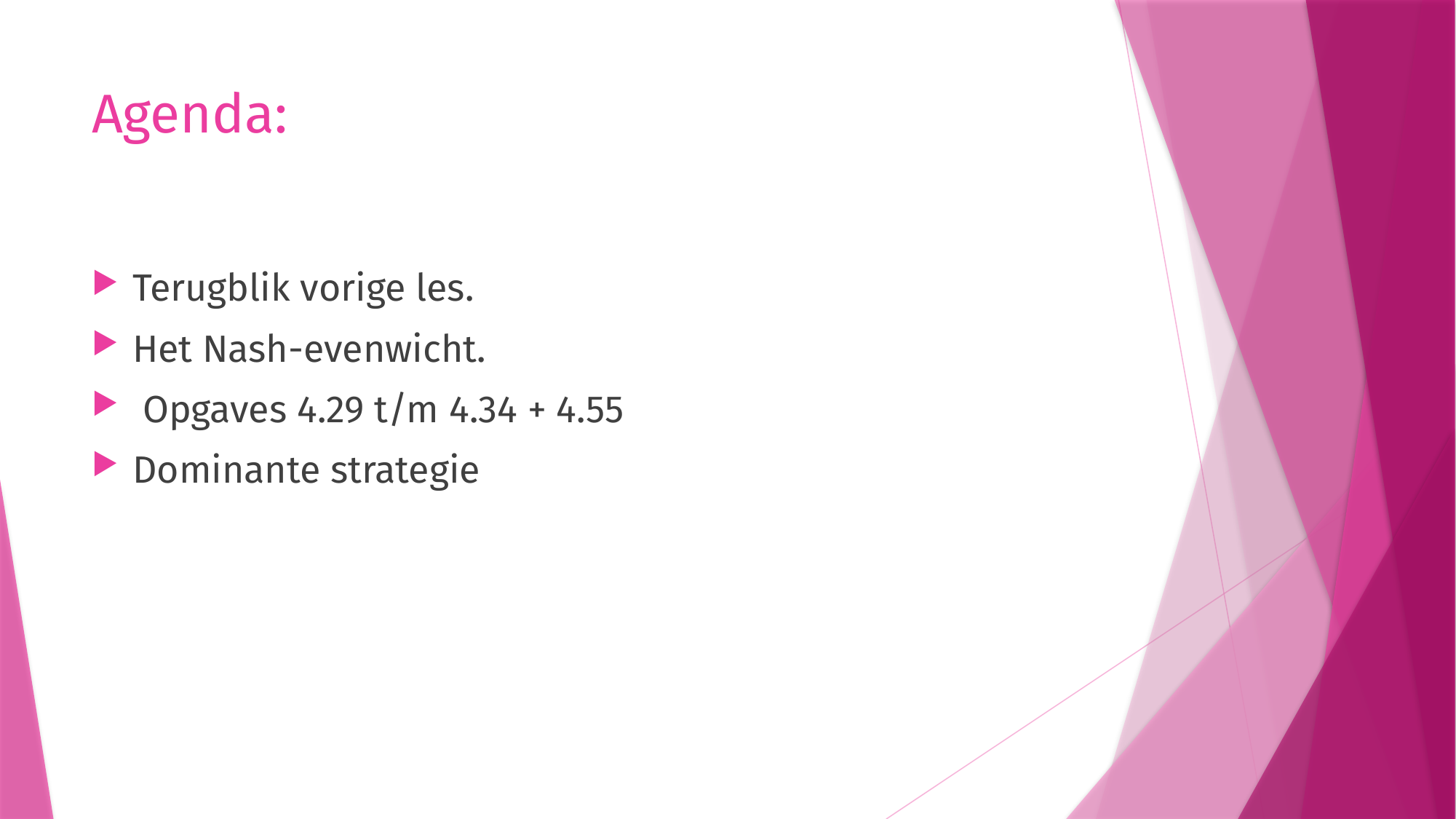

# Agenda:
Terugblik vorige les.
Het Nash-evenwicht.
 Opgaves 4.29 t/m 4.34 + 4.55
Dominante strategie